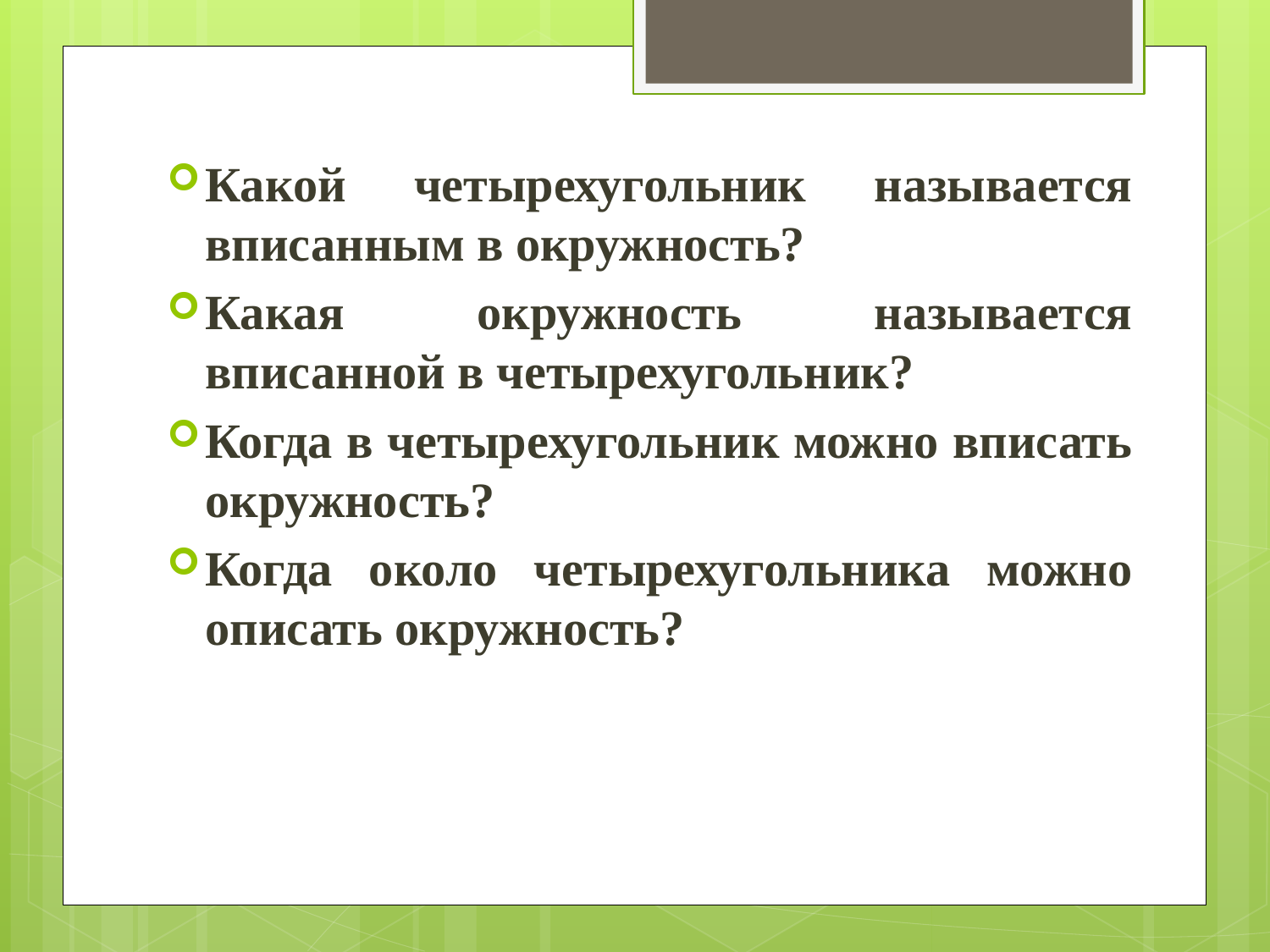

Какой четырехугольник называется вписанным в окружность?
Какая окружность называется вписанной в четырехугольник?
Когда в четырехугольник можно вписать окружность?
Когда около четырехугольника можно описать окружность?